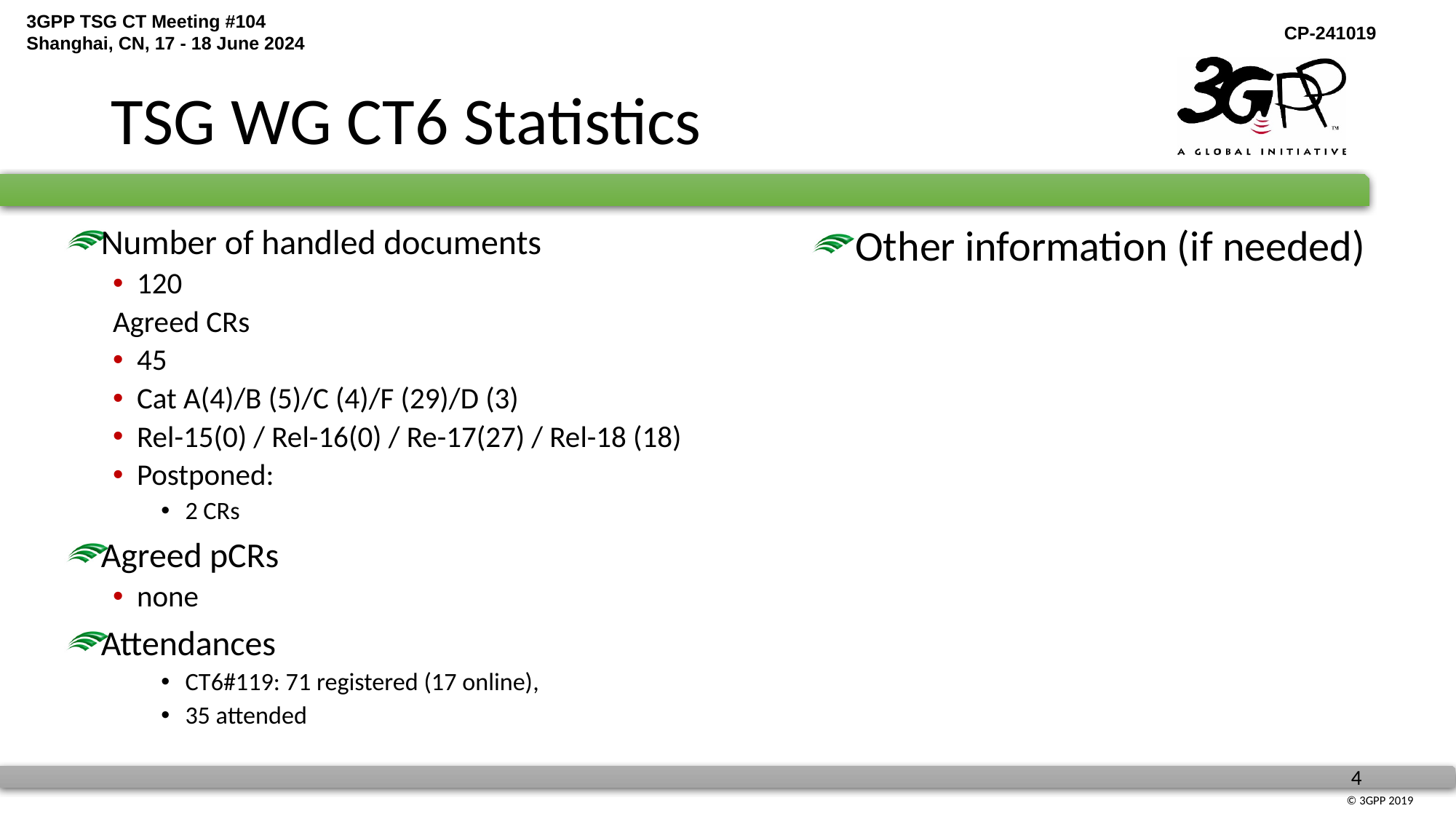

# TSG WG CT6 Statistics
Other information (if needed)
Number of handled documents
120
Agreed CRs
45
Cat A(4)/B (5)/C (4)/F (29)/D (3)
Rel-15(0) / Rel-16(0) / Re-17(27) / Rel-18 (18)
Postponed:
2 CRs
Agreed pCRs
none
Attendances
CT6#119: 71 registered (17 online),
35 attended